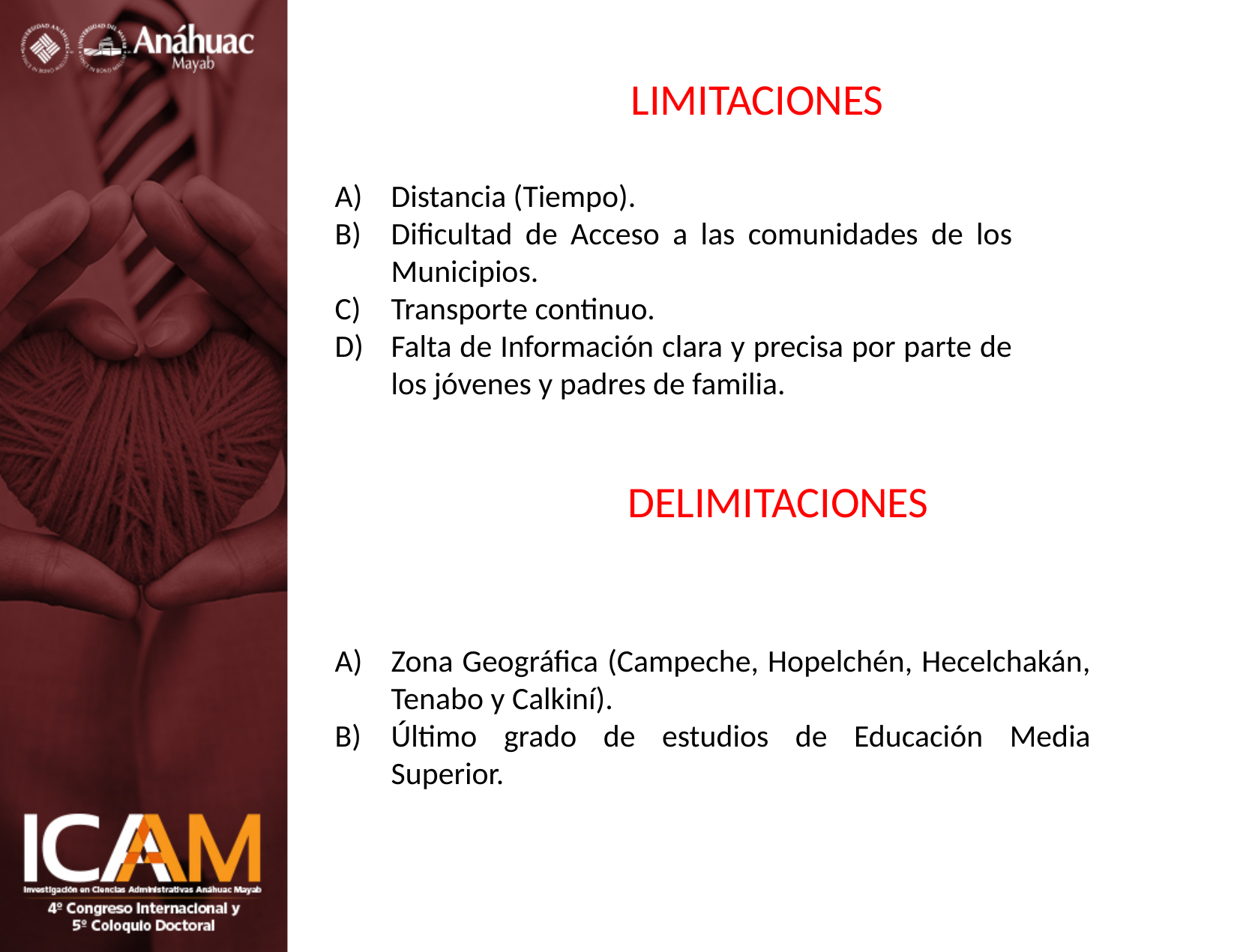

# LIMITACIONES
Distancia (Tiempo).
Dificultad de Acceso a las comunidades de los Municipios.
Transporte continuo.
Falta de Información clara y precisa por parte de los jóvenes y padres de familia.
DELIMITACIONES

Zona Geográfica (Campeche, Hopelchén, Hecelchakán, Tenabo y Calkiní).
Último grado de estudios de Educación Media Superior.